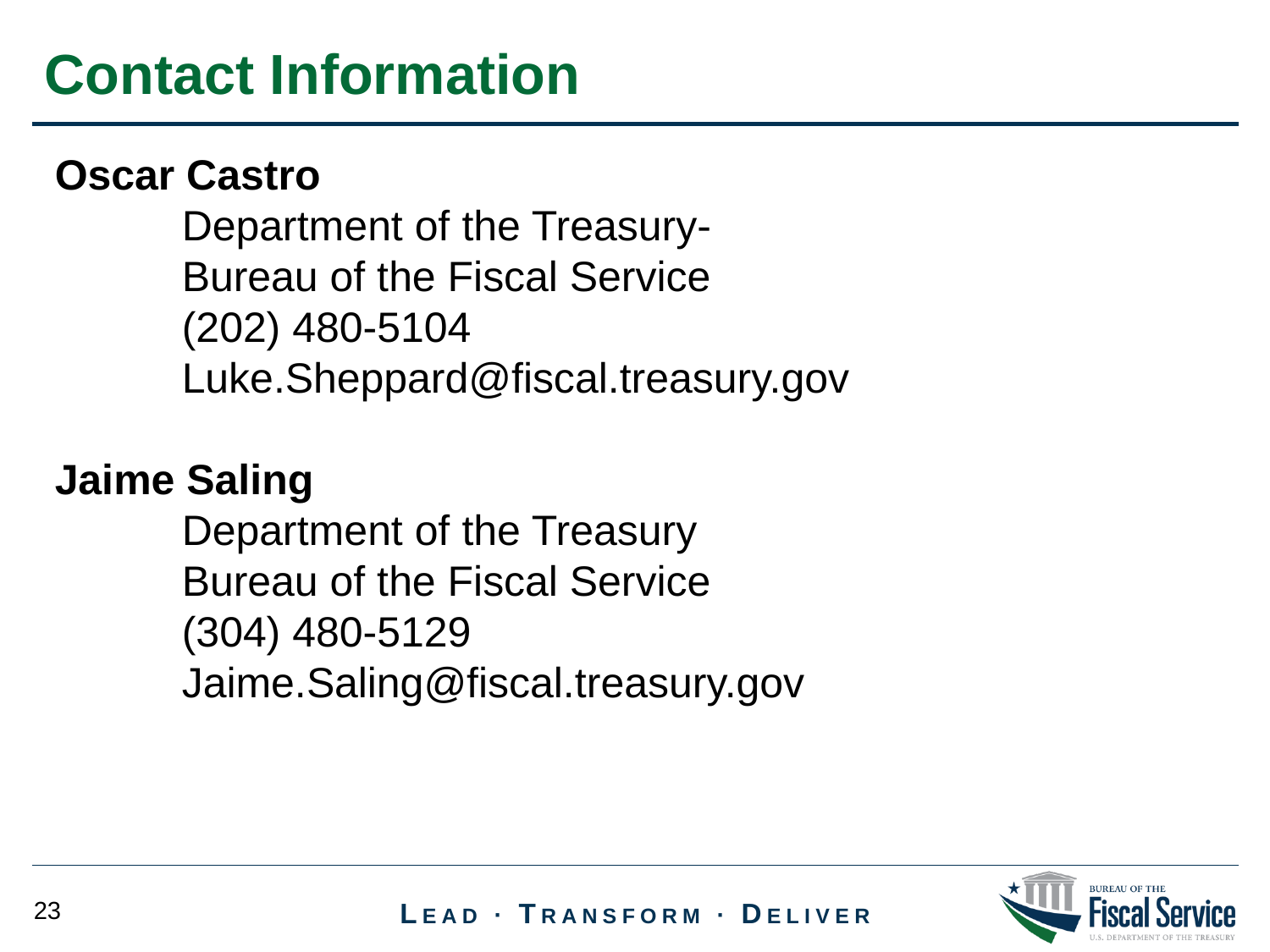

Oscar Castro
	Department of the Treasury-
	Bureau of the Fiscal Service
	(202) 480-5104
	Luke.Sheppard@fiscal.treasury.gov

Jaime Saling
	Department of the Treasury
	Bureau of the Fiscal Service
	(304) 480-5129
	Jaime.Saling@fiscal.treasury.gov